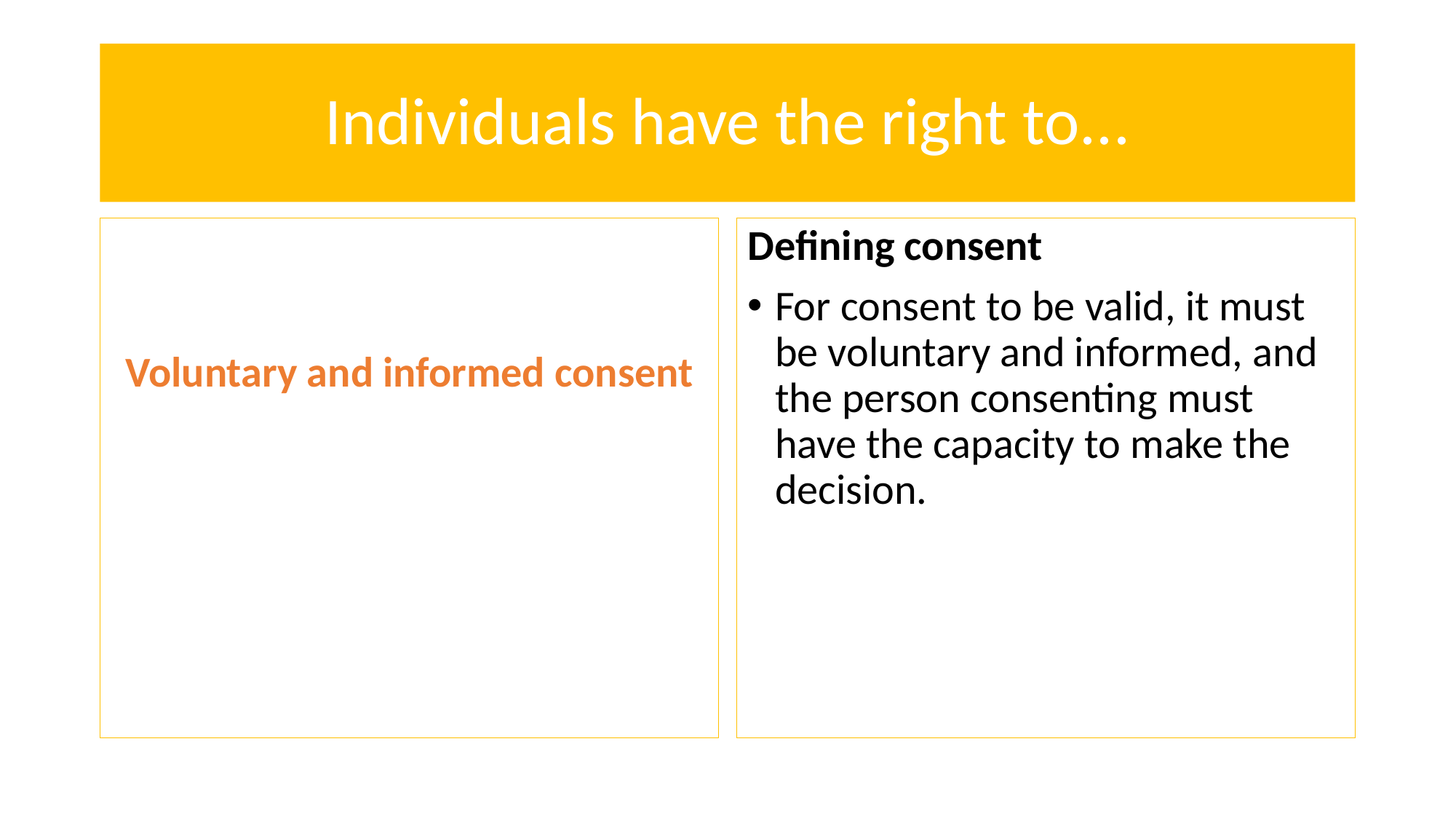

# Individuals have the right to...

Voluntary and informed consent

Defining consent
For consent to be valid, it must be voluntary and informed, and the person consenting must have the capacity to make the decision.